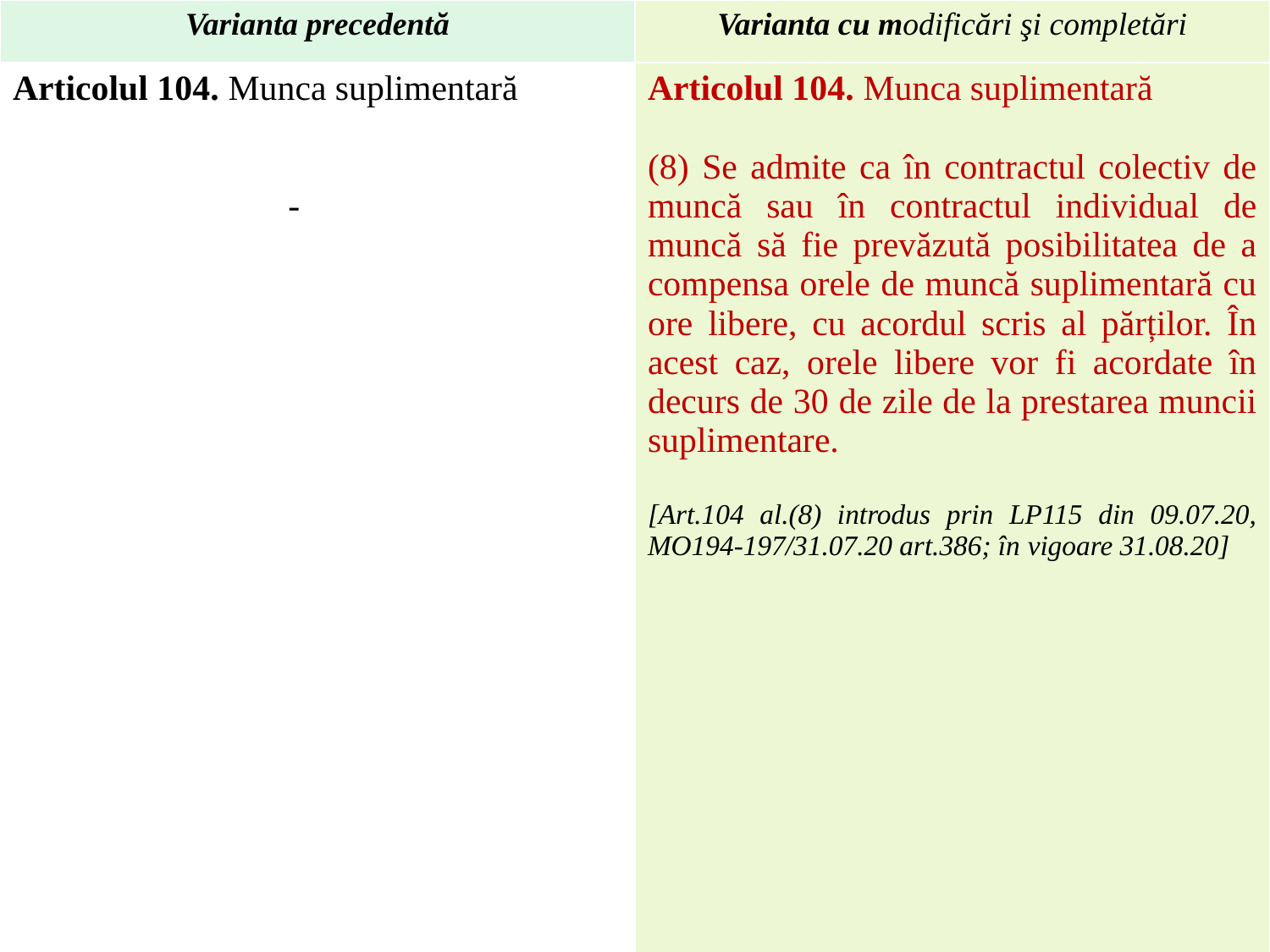

| Varianta precedentă | Varianta cu modificări şi completări |
| --- | --- |
| Articolul 104. Munca suplimentară - | Articolul 104. Munca suplimentară (8) Se admite ca în contractul colectiv de muncă sau în contractul individual de muncă să fie prevăzută posibilitatea de a compensa orele de muncă suplimentară cu ore libere, cu acordul scris al părților. În acest caz, orele libere vor fi acordate în decurs de 30 de zile de la prestarea muncii suplimentare. [Art.104 al.(8) introdus prin LP115 din 09.07.20, MO194-197/31.07.20 art.386; în vigoare 31.08.20] |